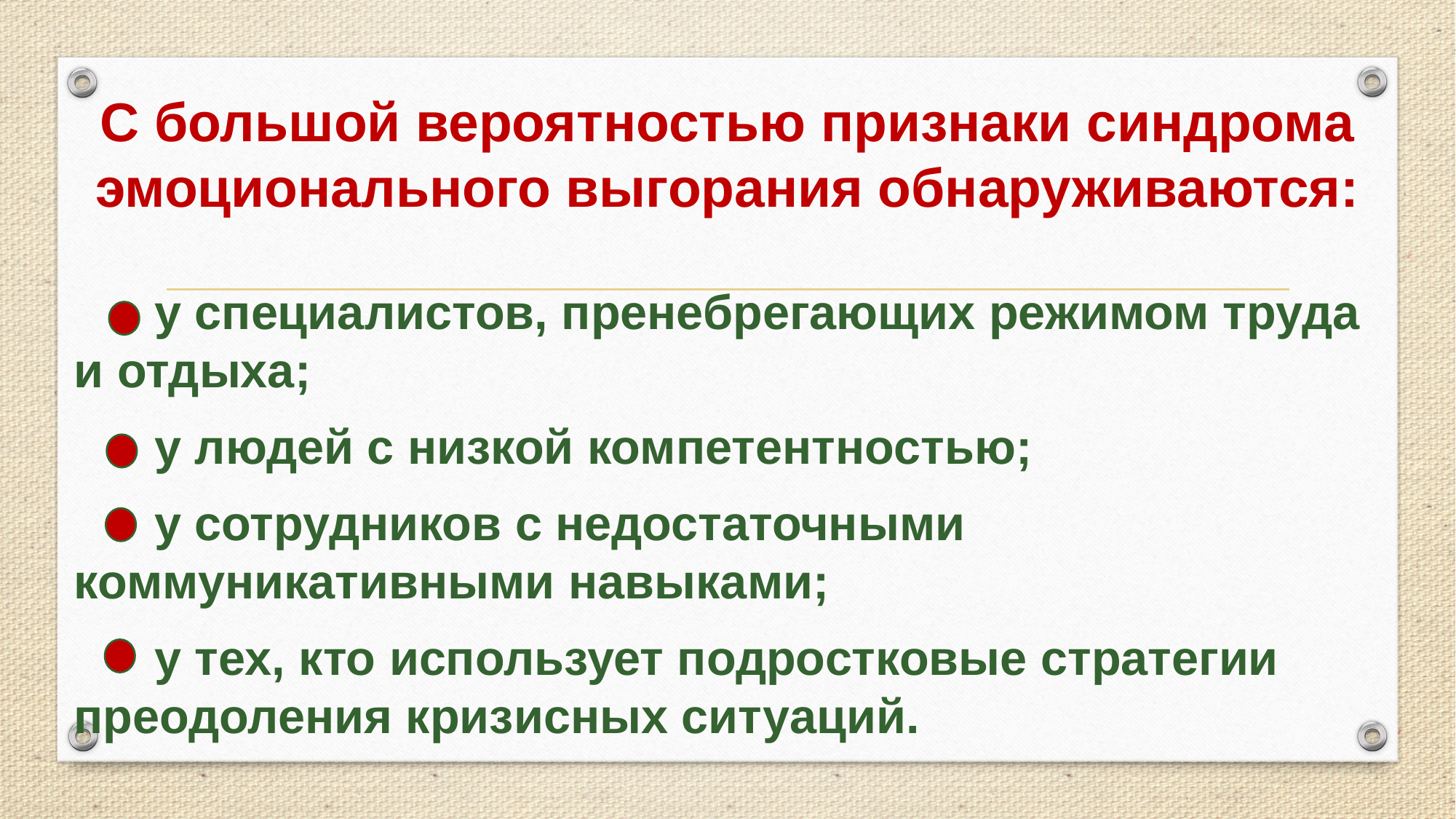

# С большой вероятностью признаки синдрома эмоционального выгорания обнаруживаются:
      у специалистов, пренебрегающих режимом труда и отдыха;
      у людей с низкой компетентностью;
      у сотрудников с недостаточными коммуникативными навыками;
      у тех, кто использует подростковые стратегии преодоления кризисных ситуаций.